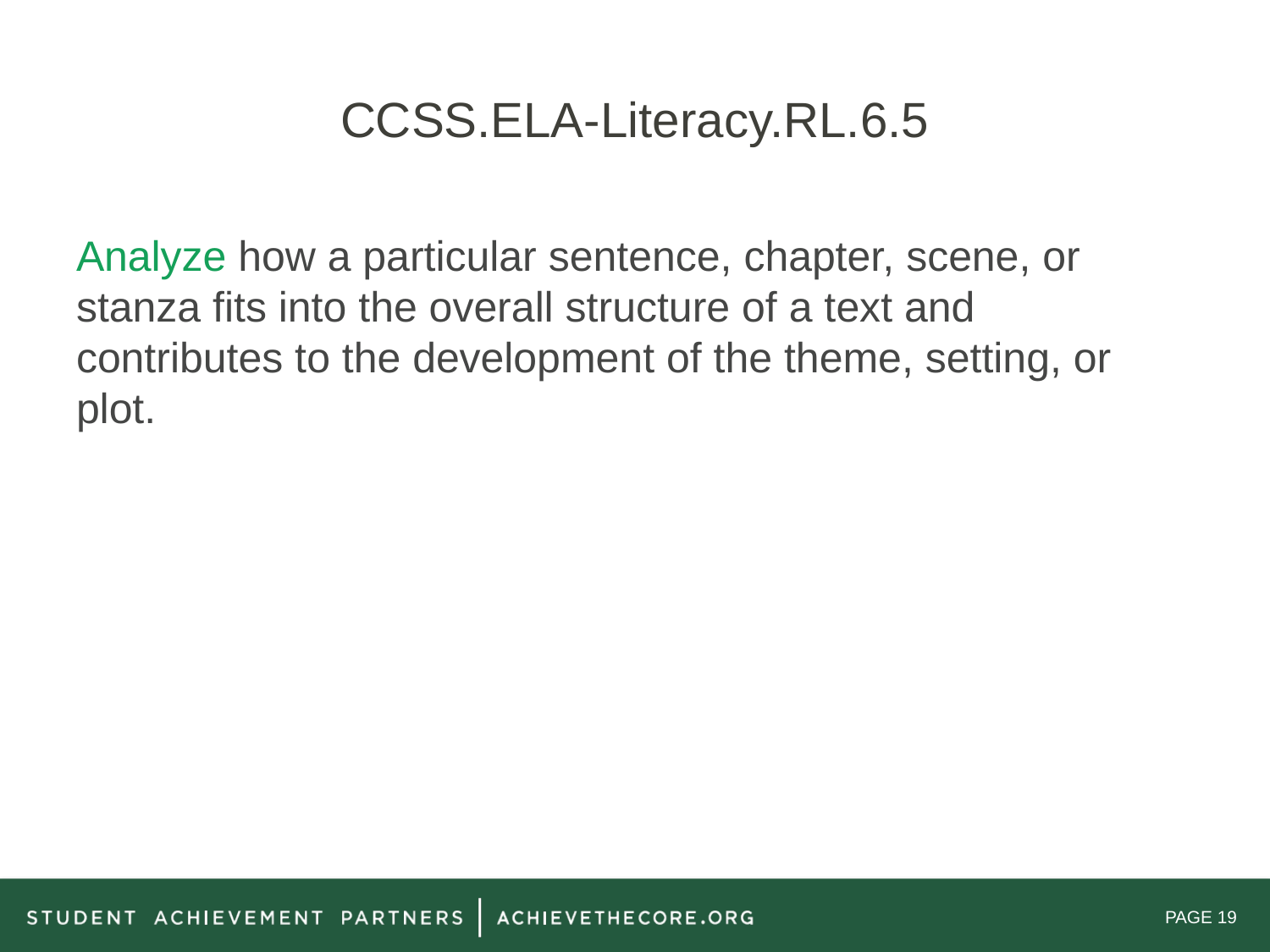

# CCSS.ELA-Literacy.RL.6.5
Analyze how a particular sentence, chapter, scene, or stanza fits into the overall structure of a text and contributes to the development of the theme, setting, or plot.